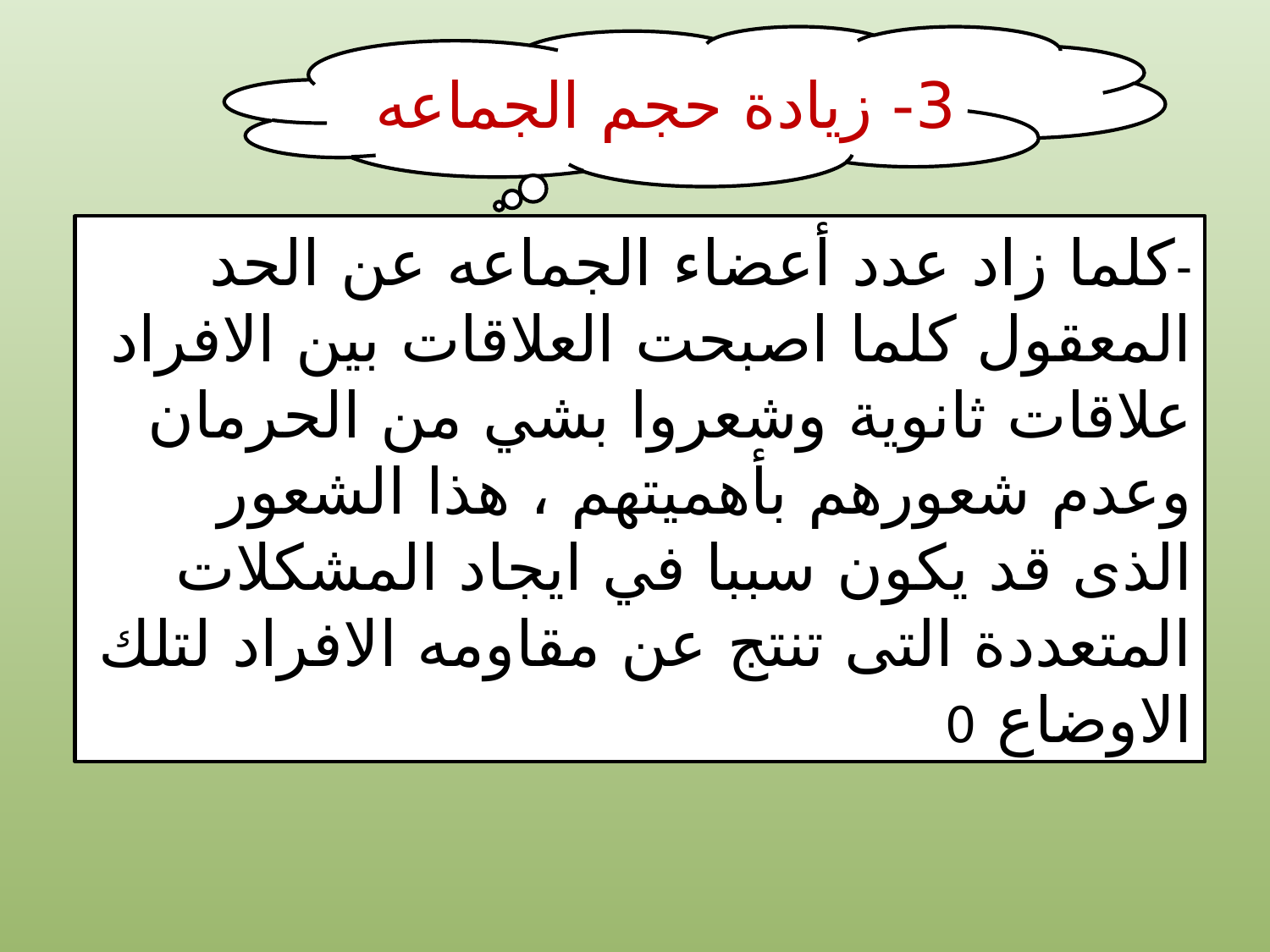

3- زيادة حجم الجماعه
-كلما زاد عدد أعضاء الجماعه عن الحد المعقول كلما اصبحت العلاقات بين الافراد علاقات ثانوية وشعروا بشي من الحرمان وعدم شعورهم بأهميتهم ، هذا الشعور الذى قد يكون سببا في ايجاد المشكلات المتعددة التى تنتج عن مقاومه الافراد لتلك الاوضاع 0